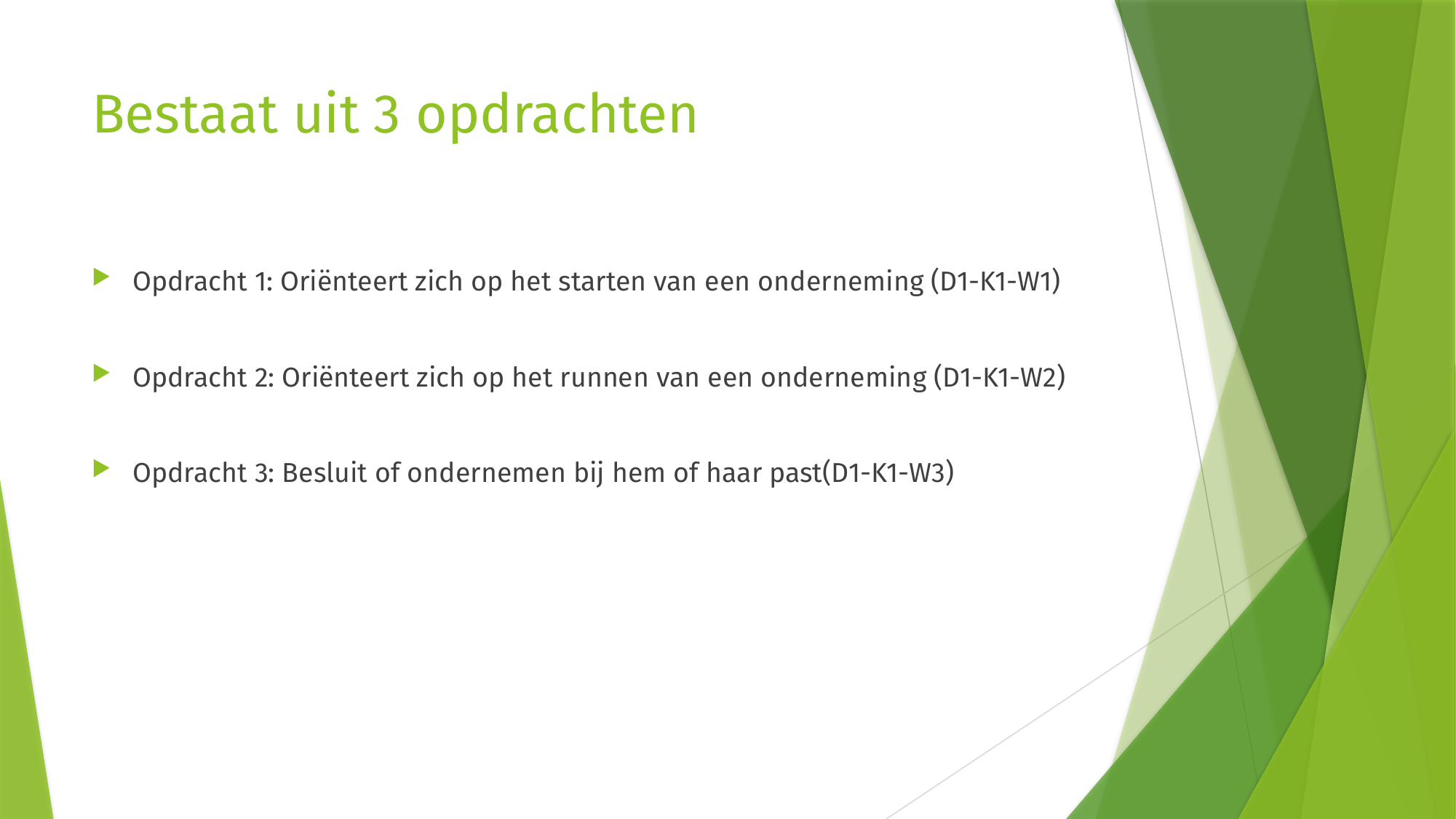

# Bestaat uit 3 opdrachten
Opdracht 1: Oriënteert zich op het starten van een onderneming (D1-K1-W1)

Opdracht 2: Oriënteert zich op het runnen van een onderneming (D1-K1-W2)

Opdracht 3: Besluit of ondernemen bij hem of haar past(D1-K1-W3)